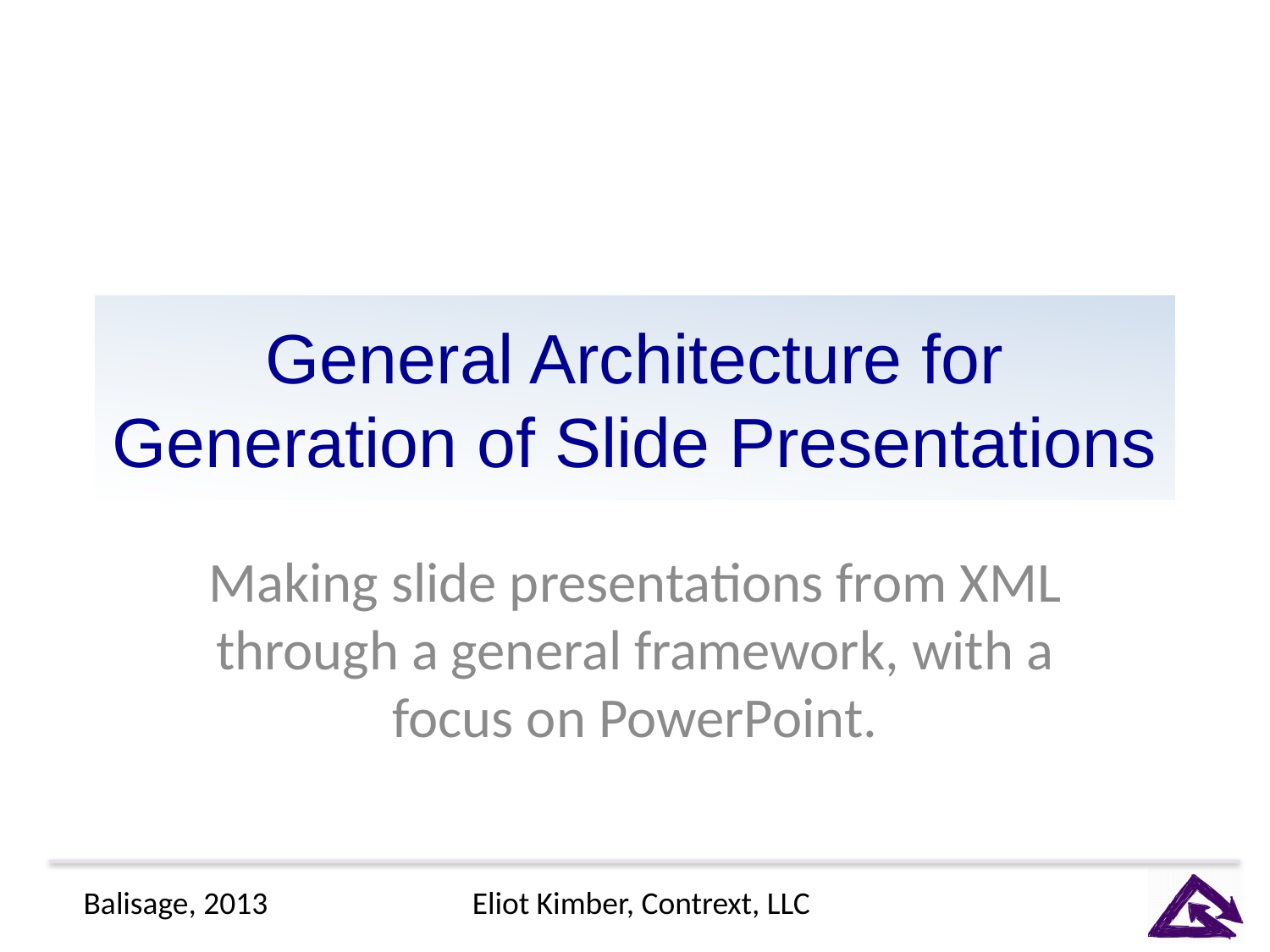

# General Architecture for Generation of Slide Presentations
Making slide presentations from XML through a general framework, with a focus on PowerPoint.

Balisage, 2013
Eliot Kimber, Contrext, LLC